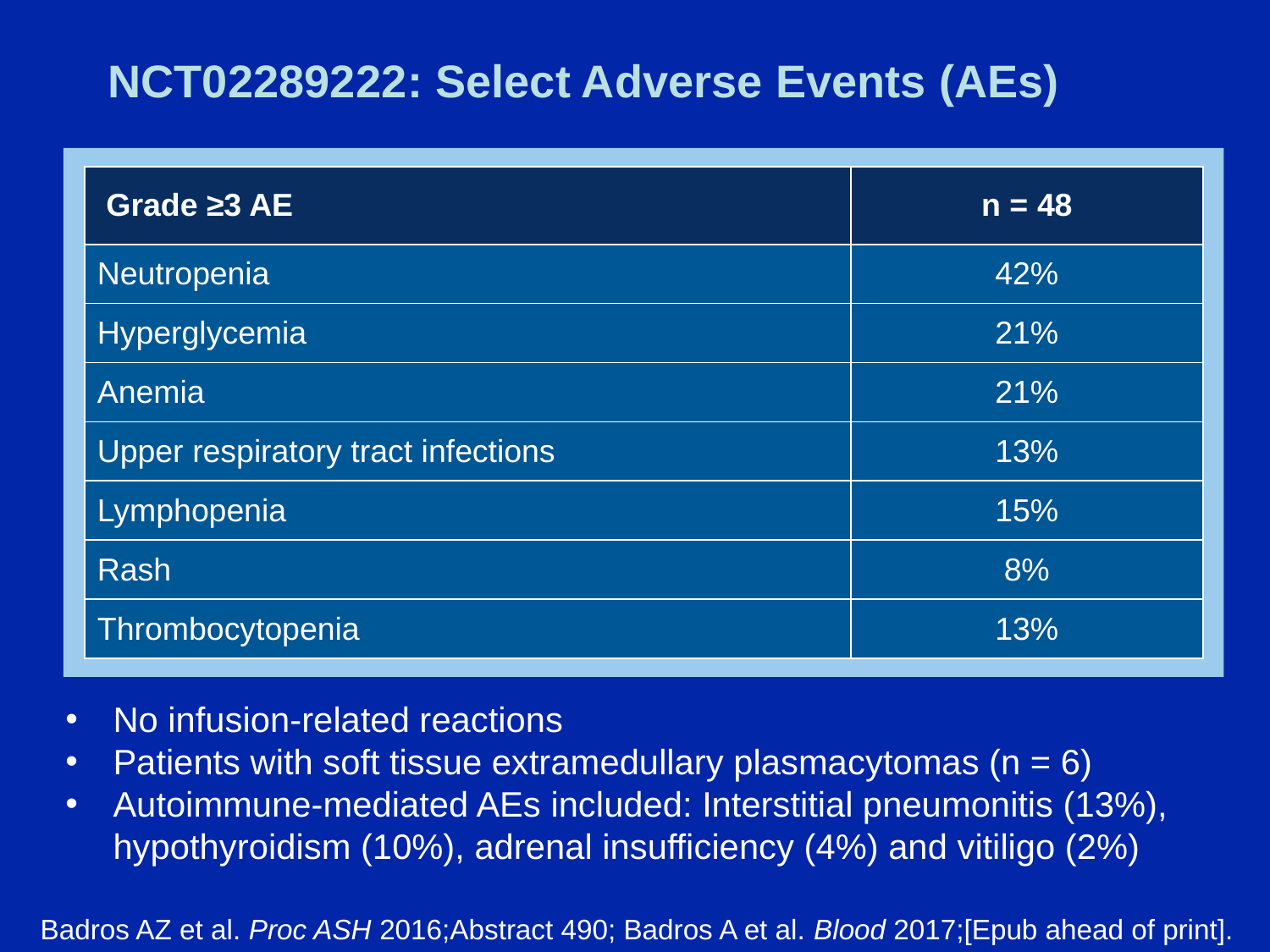

# NCT02289222: Select Adverse Events (AEs)

| Grade ≥3 AE | n = 48 |
| --- | --- |
| Neutropenia | 42% |
| Hyperglycemia | 21% |
| Anemia | 21% |
| Upper respiratory tract infections | 13% |
| Lymphopenia | 15% |
| Rash | 8% |
| Thrombocytopenia | 13% |
No infusion-related reactions
Patients with soft tissue extramedullary plasmacytomas (n = 6)
Autoimmune-mediated AEs included: Interstitial pneumonitis (13%), hypothyroidism (10%), adrenal insufficiency (4%) and vitiligo (2%)
Badros AZ et al. Proc ASH 2016;Abstract 490; Badros A et al. Blood 2017;[Epub ahead of print].